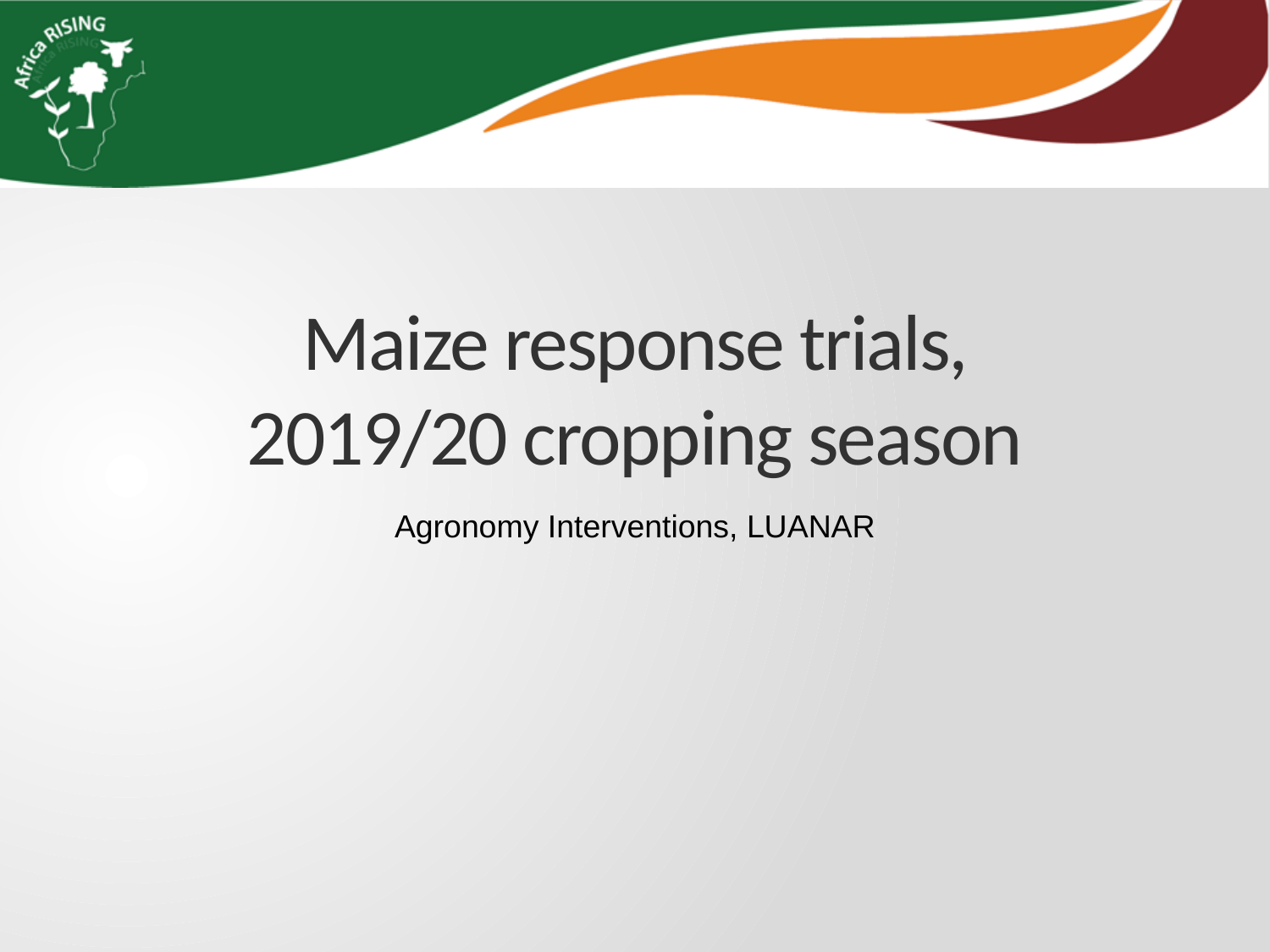

# Maize response trials, 2019/20 cropping season
Agronomy Interventions, LUANAR